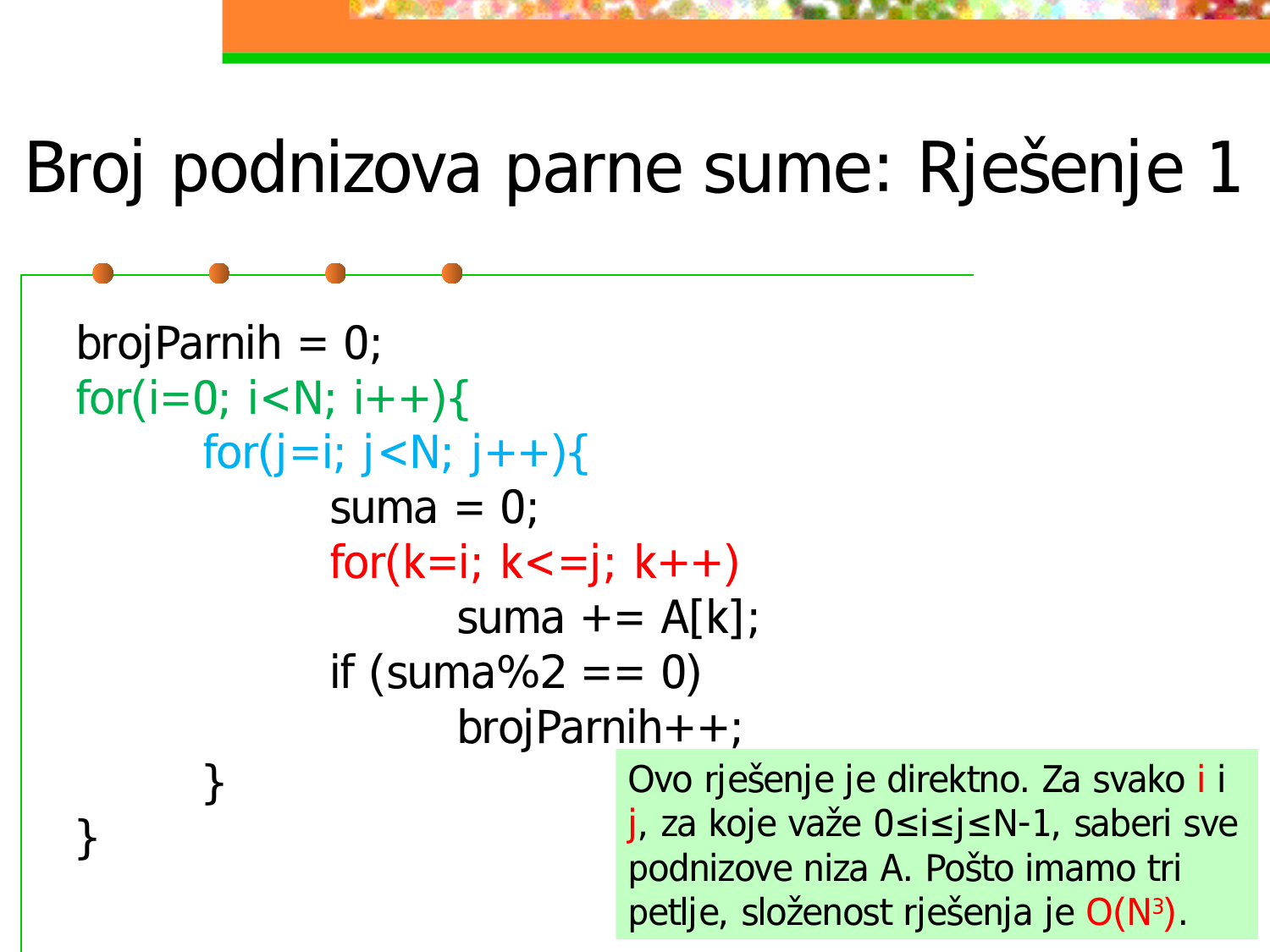

# Broj podnizova parne sume: Rješenje 1
brojParnih = 0;
for(i=0; i<N; i++){
	for(j=i; j<N; j++){
		suma = 0;
		for(k=i; k<=j; k++)
			suma += A[k];
		if (suma%2 == 0)
			brojParnih++;
	}
}
Ovo rješenje je direktno. Za svako i i j, za koje važe 0≤i≤j≤N-1, saberi sve podnizove niza A. Pošto imamo tri petlje, složenost rješenja je O(N3).